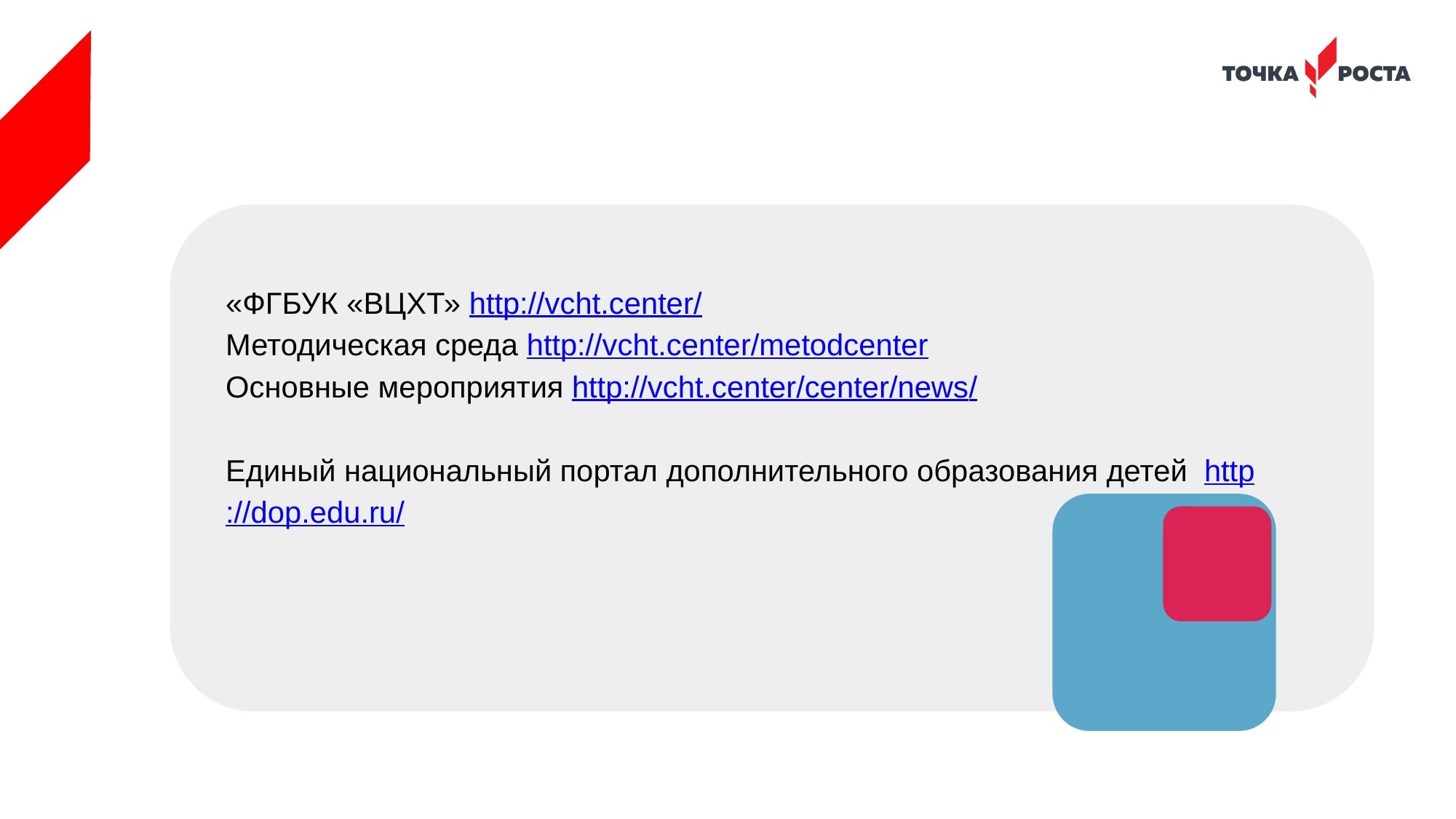

«ФГБУК «ВЦХТ» http://vcht.center/
Методическая среда http://vcht.center/metodcenter
Основные мероприятия http://vcht.center/center/news/

Единый национальный портал дополнительного образования детей  http://dop.edu.ru/